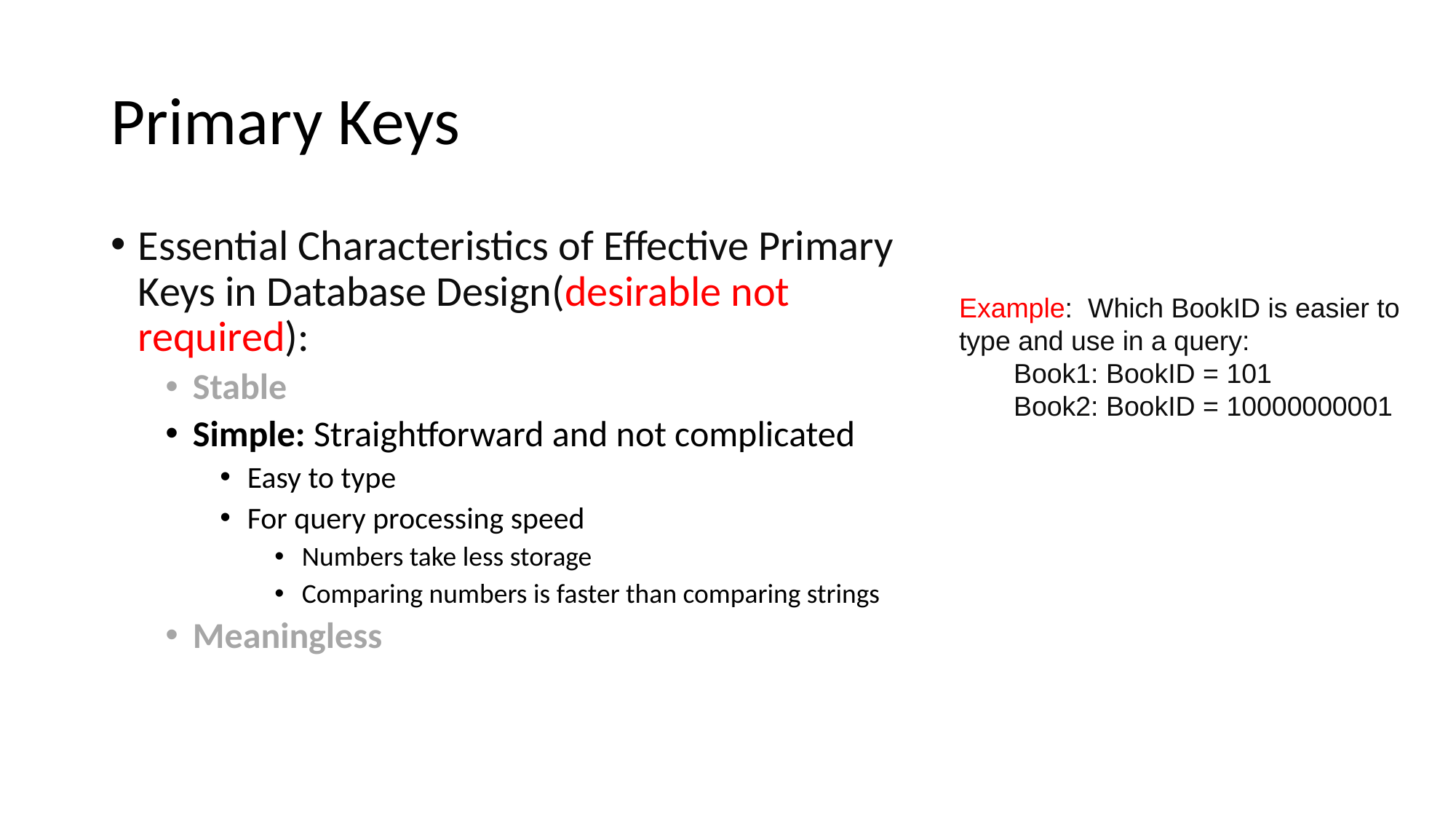

# Primary Keys
Essential Characteristics of Effective Primary Keys in Database Design(desirable not required):
Stable
Simple: Straightforward and not complicated
Easy to type
For query processing speed
Numbers take less storage
Comparing numbers is faster than comparing strings
Meaningless

Example:  Which BookID is easier to type and use in a query:
Book1: BookID = 101
Book2: BookID = 10000000001